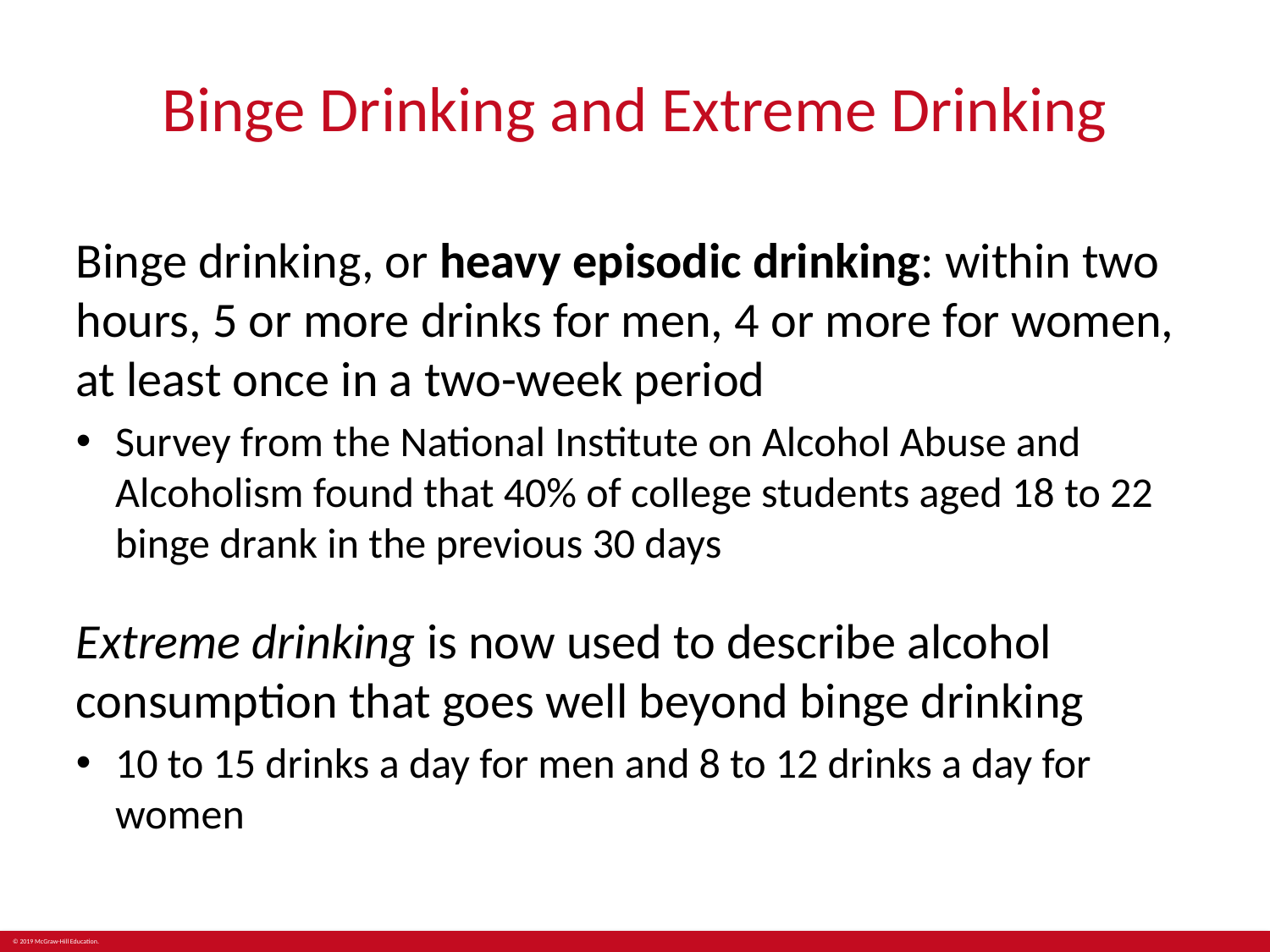

# Binge Drinking and Extreme Drinking
Binge drinking, or heavy episodic drinking: within two hours, 5 or more drinks for men, 4 or more for women, at least once in a two-week period
Survey from the National Institute on Alcohol Abuse and Alcoholism found that 40% of college students aged 18 to 22 binge drank in the previous 30 days
Extreme drinking is now used to describe alcohol consumption that goes well beyond binge drinking
10 to 15 drinks a day for men and 8 to 12 drinks a day for women